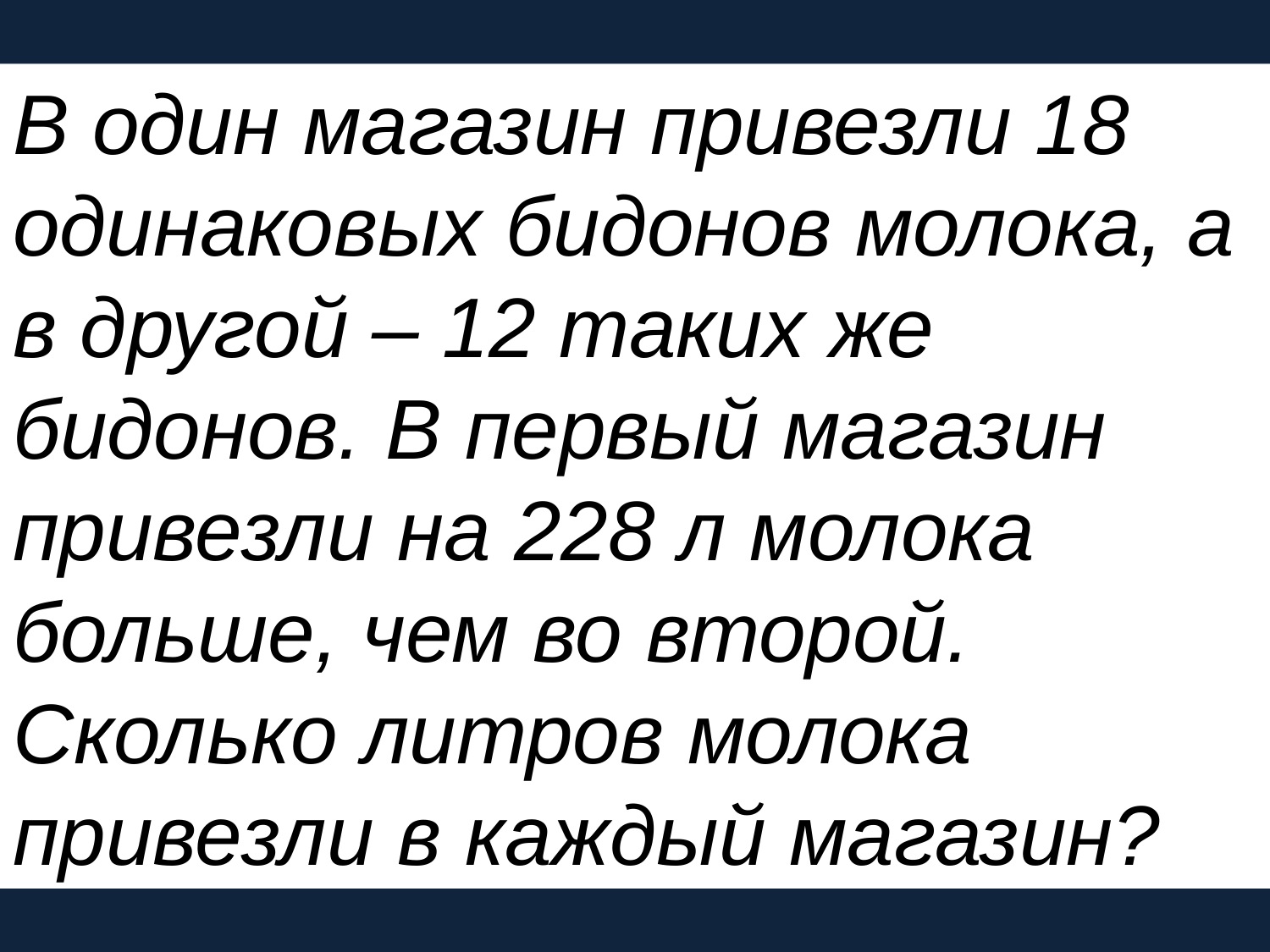

В один магазин привезли 18 одинаковых бидонов молока, а в другой – 12 таких же бидонов. В первый магазин привезли на 228 л молока больше, чем во второй. Сколько литров молока привезли в каждый магазин?